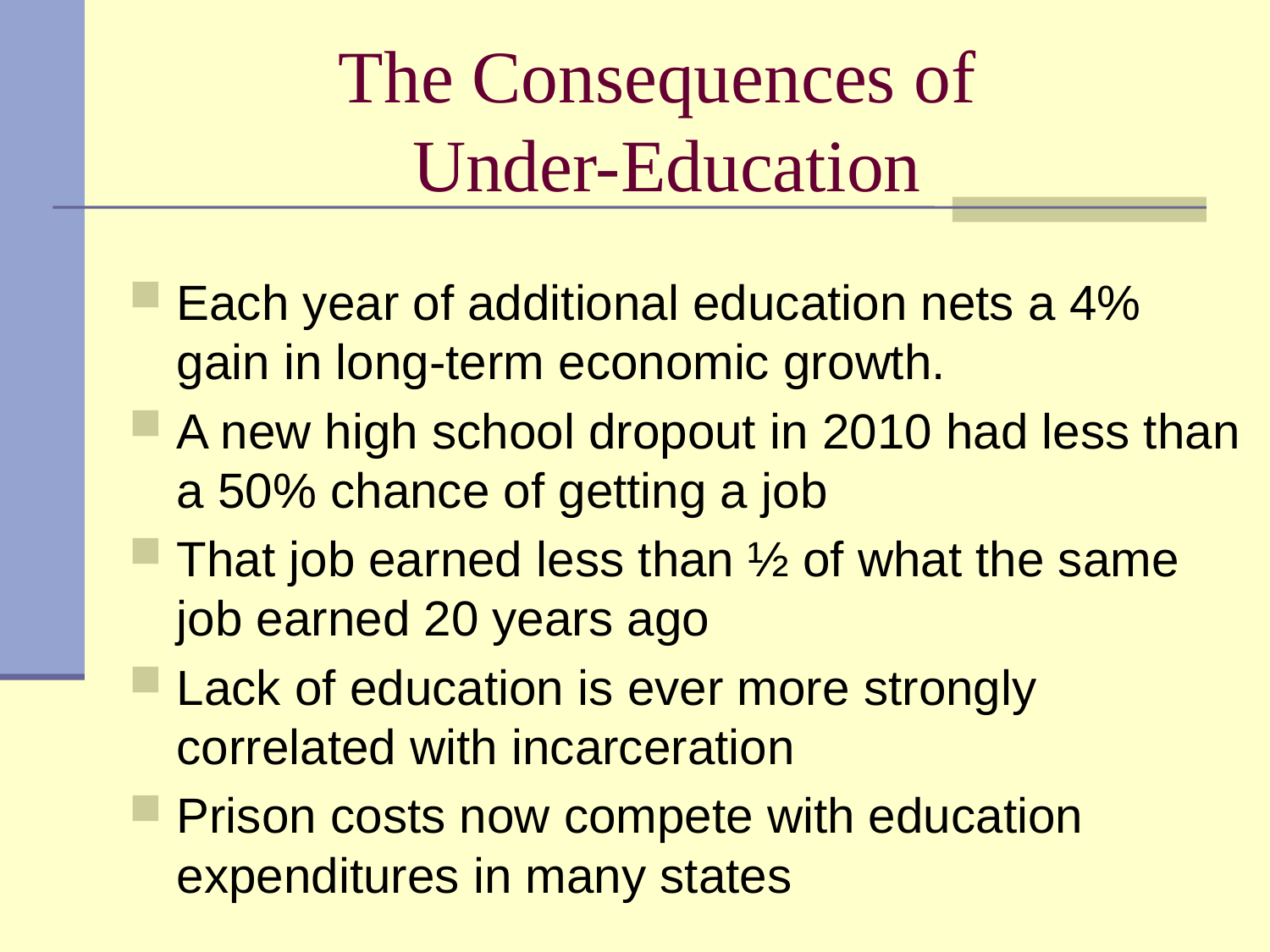

# The Consequences of Under-Education
Each year of additional education nets a 4% gain in long-term economic growth.
A new high school dropout in 2010 had less than a 50% chance of getting a job
That job earned less than ½ of what the same job earned 20 years ago
Lack of education is ever more strongly correlated with incarceration
Prison costs now compete with education expenditures in many states